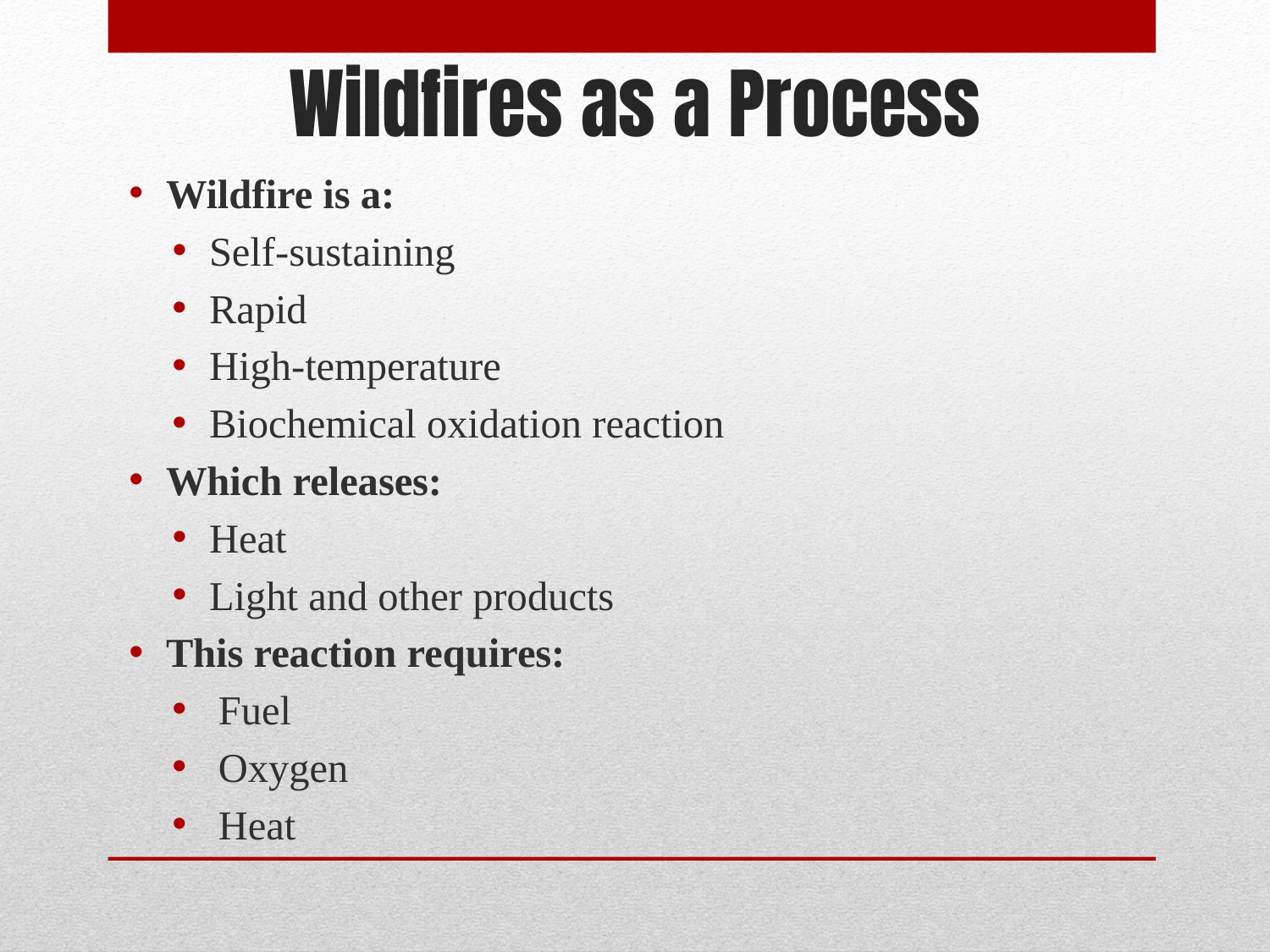

Wildfires as a Process
Wildfire is a:
Self-sustaining
Rapid
High-temperature
Biochemical oxidation reaction
Which releases:
Heat
Light and other products
This reaction requires:
Fuel
Oxygen
Heat